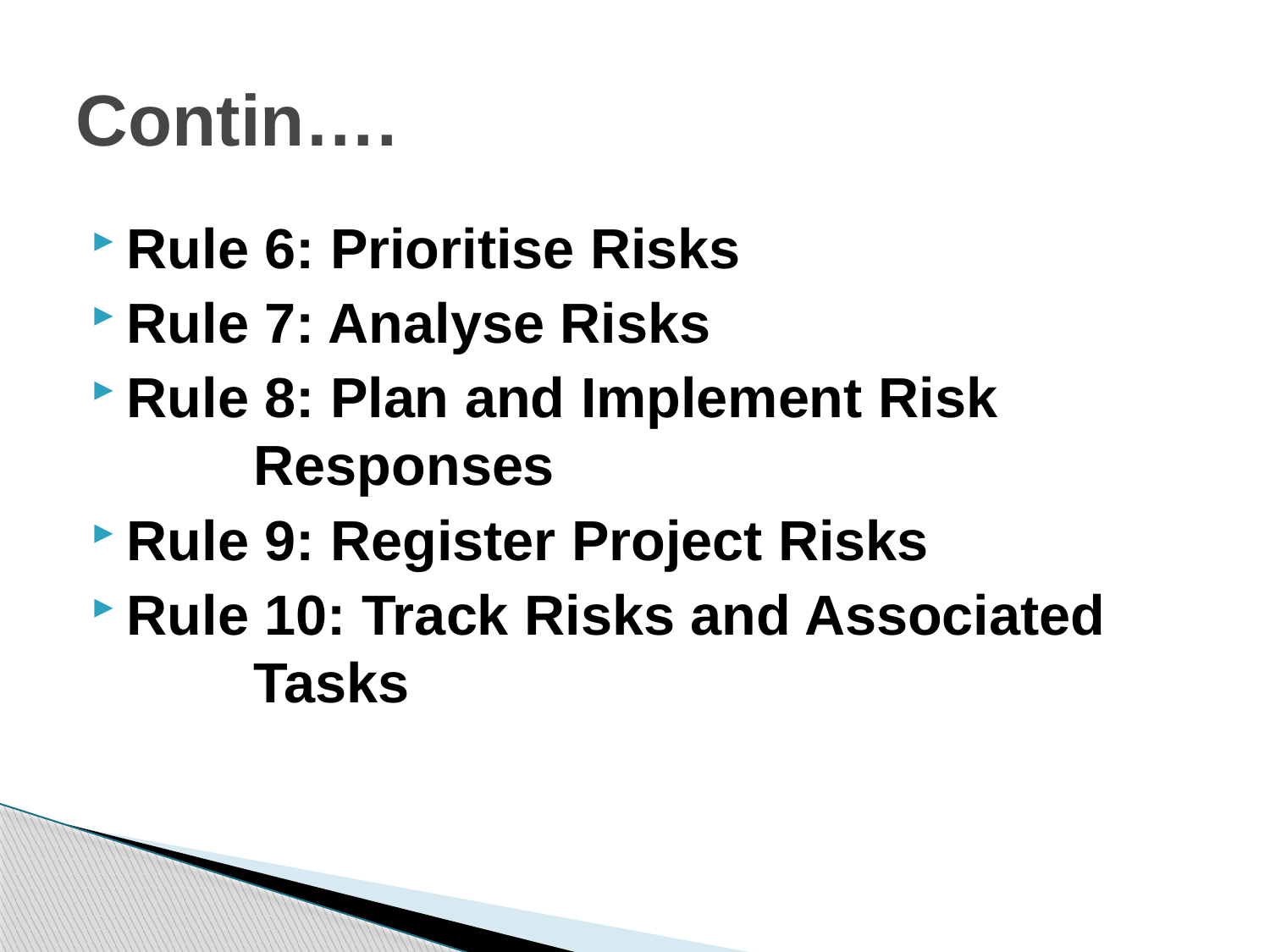

# Contin….
Rule 6: Prioritise Risks
Rule 7: Analyse Risks
Rule 8: Plan and Implement Risk 			Responses
Rule 9: Register Project Risks
Rule 10: Track Risks and Associated 		Tasks